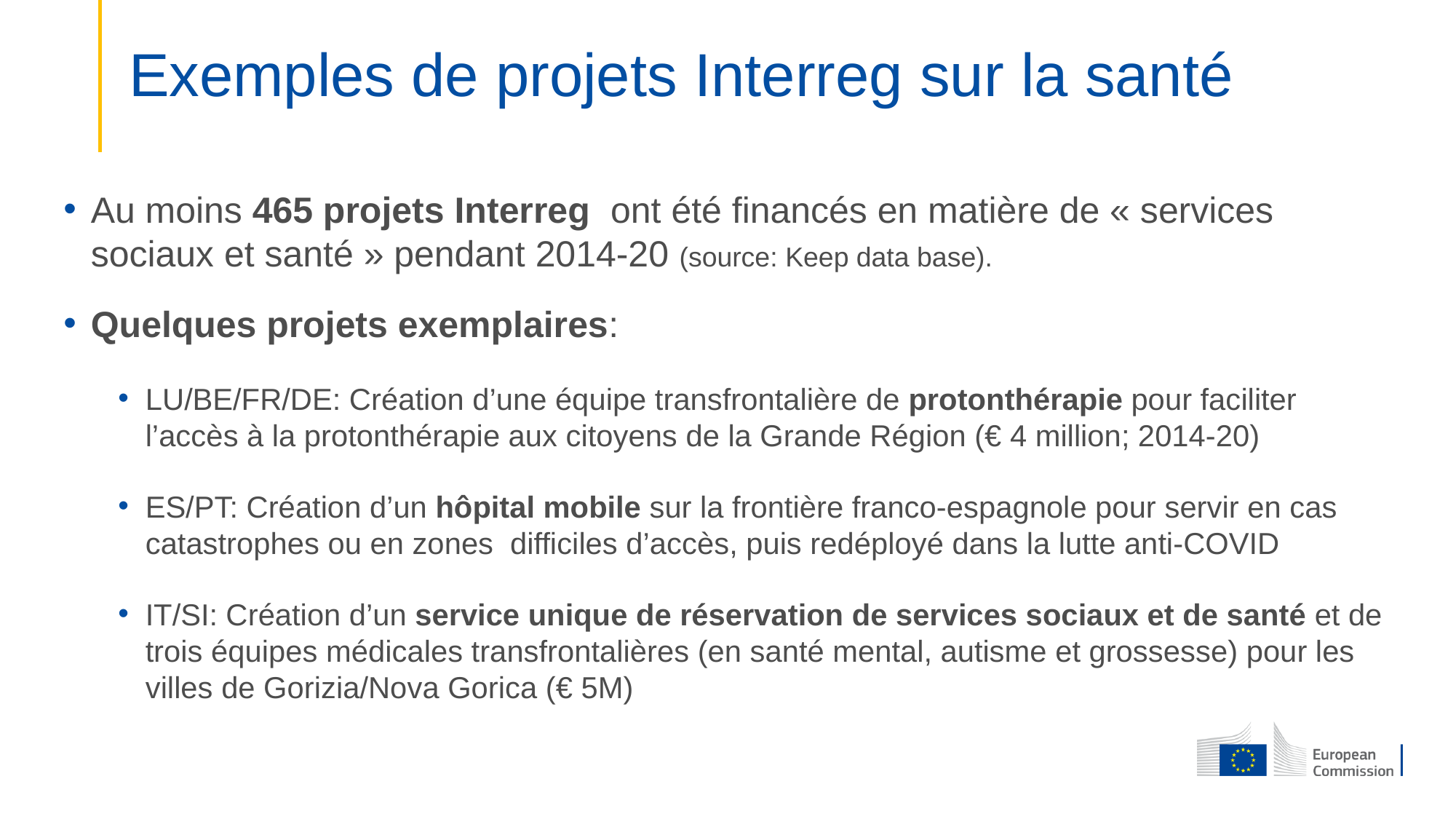

# Exemples de projets Interreg sur la santé
Au moins 465 projets Interreg  ont été financés en matière de « services sociaux et santé » pendant 2014-20 (source: Keep data base).
Quelques projets exemplaires:
LU/BE/FR/DE: Création d’une équipe transfrontalière de protonthérapie pour faciliter l’accès à la protonthérapie aux citoyens de la Grande Région (€ 4 million; 2014-20)
ES/PT: Création d’un hôpital mobile sur la frontière franco-espagnole pour servir en cas catastrophes ou en zones  difficiles d’accès, puis redéployé dans la lutte anti-COVID
IT/SI: Création d’un service unique de réservation de services sociaux et de santé et de trois équipes médicales transfrontalières (en santé mental, autisme et grossesse) pour les villes de Gorizia/Nova Gorica (€ 5M)